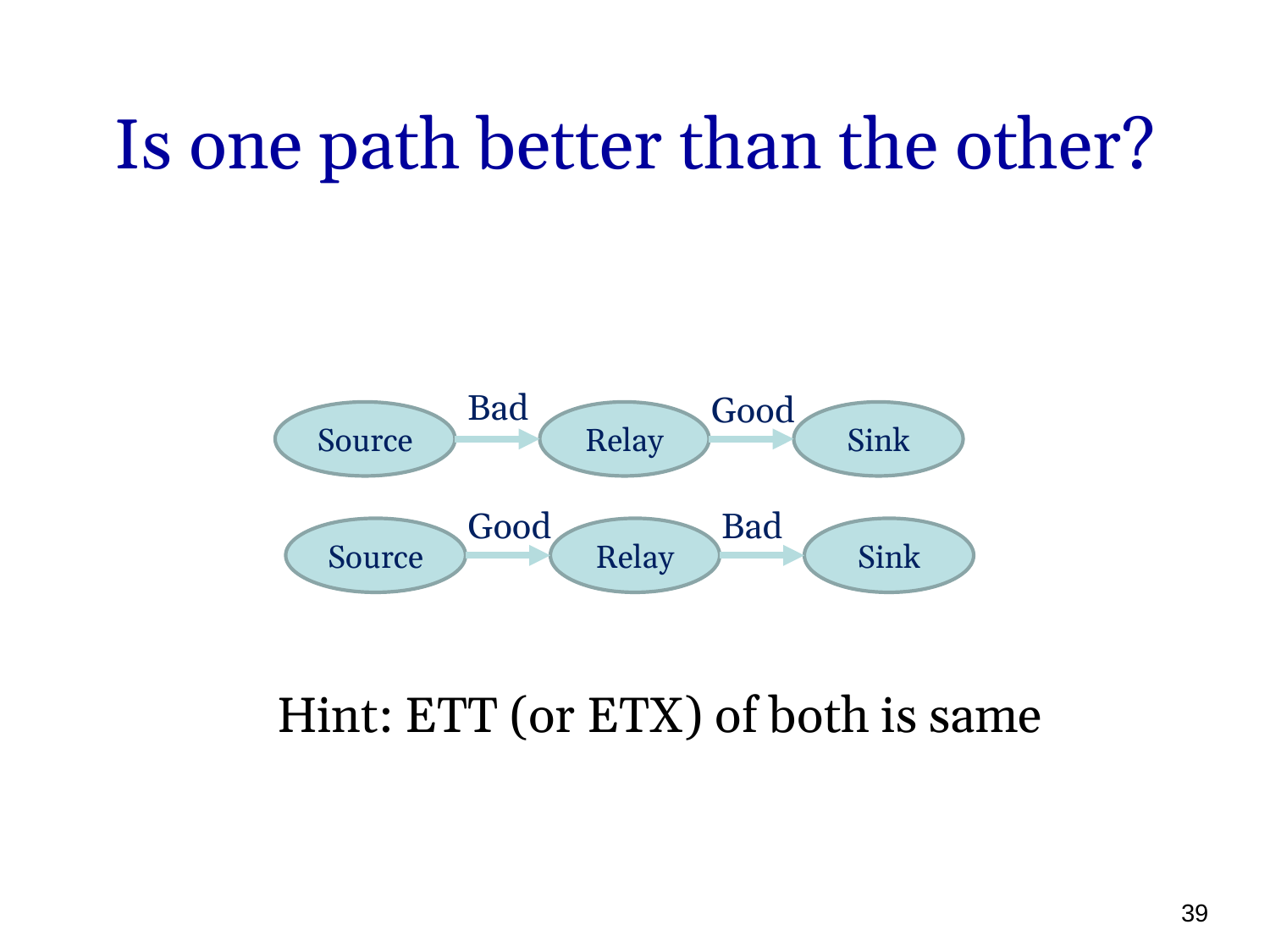

Is one path better than the other?
Bad
Good
Source
Relay
Sink
Good
Bad
Source
Relay
Sink
Hint: ETT (or ETX) of both is same
39